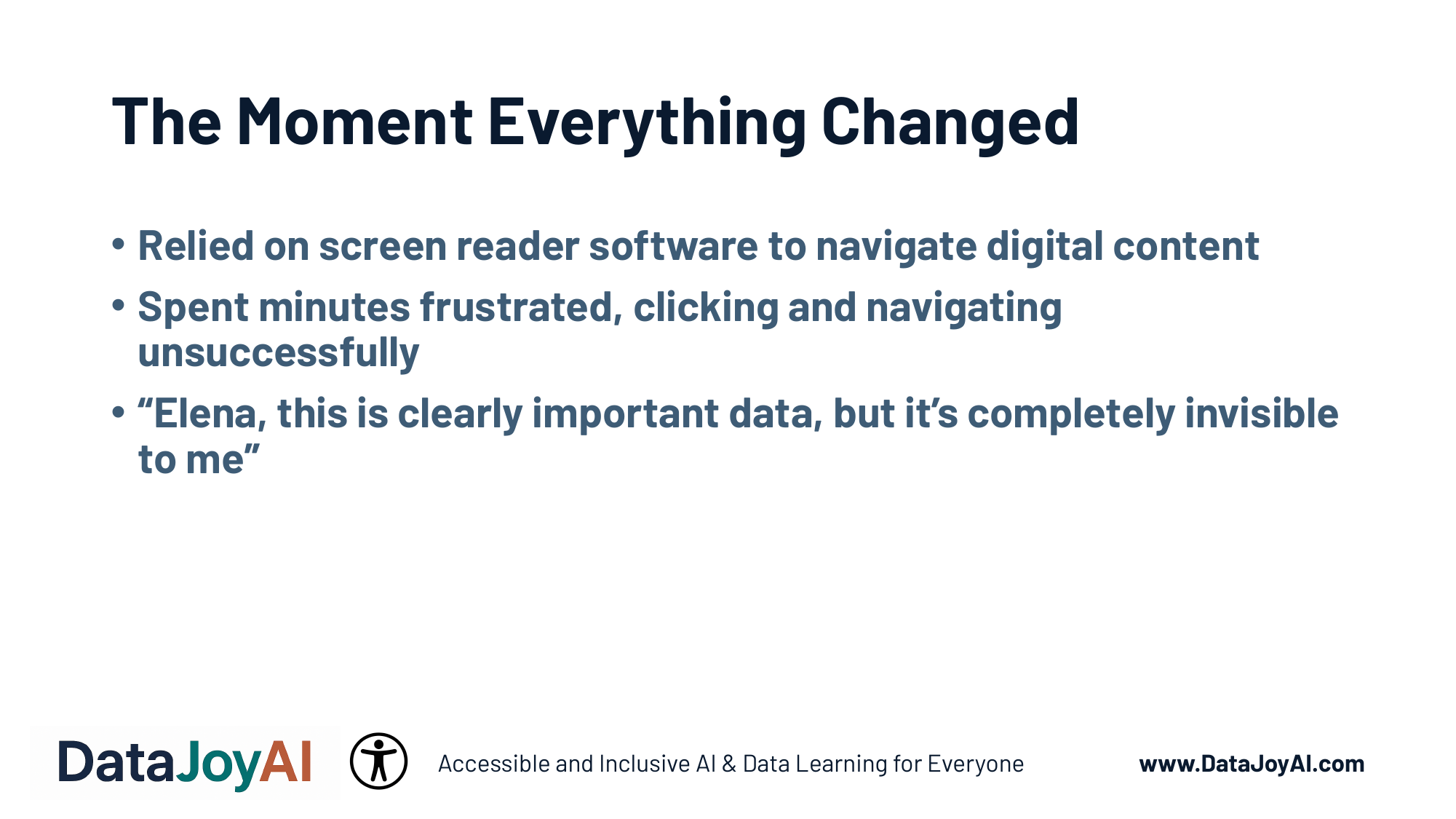

# The Moment Everything Changed
Relied on screen reader software to navigate digital content
Spent minutes frustrated, clicking and navigating unsuccessfully
“Elena, this is clearly important data, but it’s completely invisible to me”